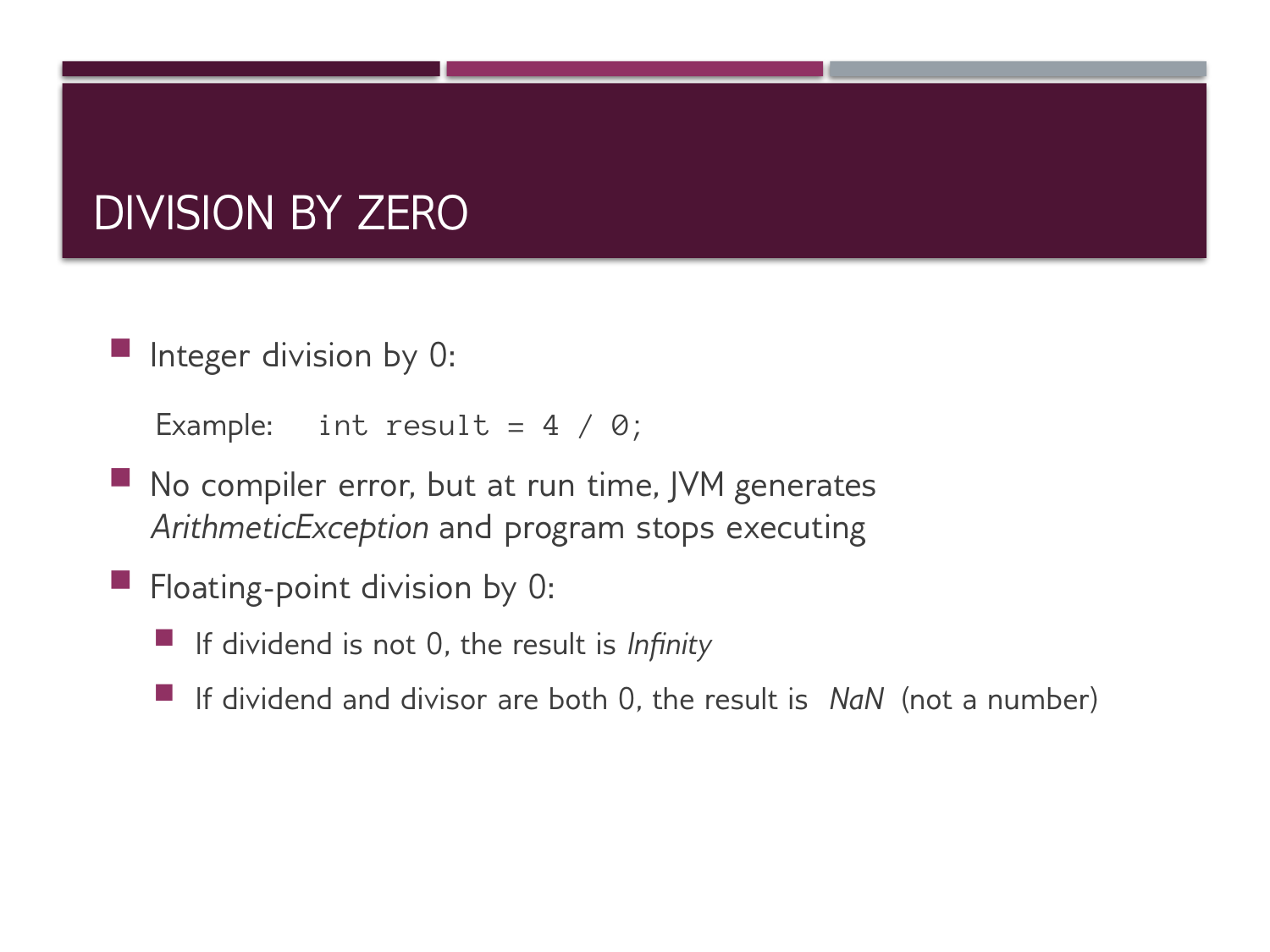

# Division by Zero
Integer division by 0:
     Example:   int result = 4 / 0;
No compiler error, but at run time, JVM generates ArithmeticException and program stops executing
Floating-point division by 0:
If dividend is not 0, the result is Infinity
If dividend and divisor are both 0, the result is  NaN  (not a number)